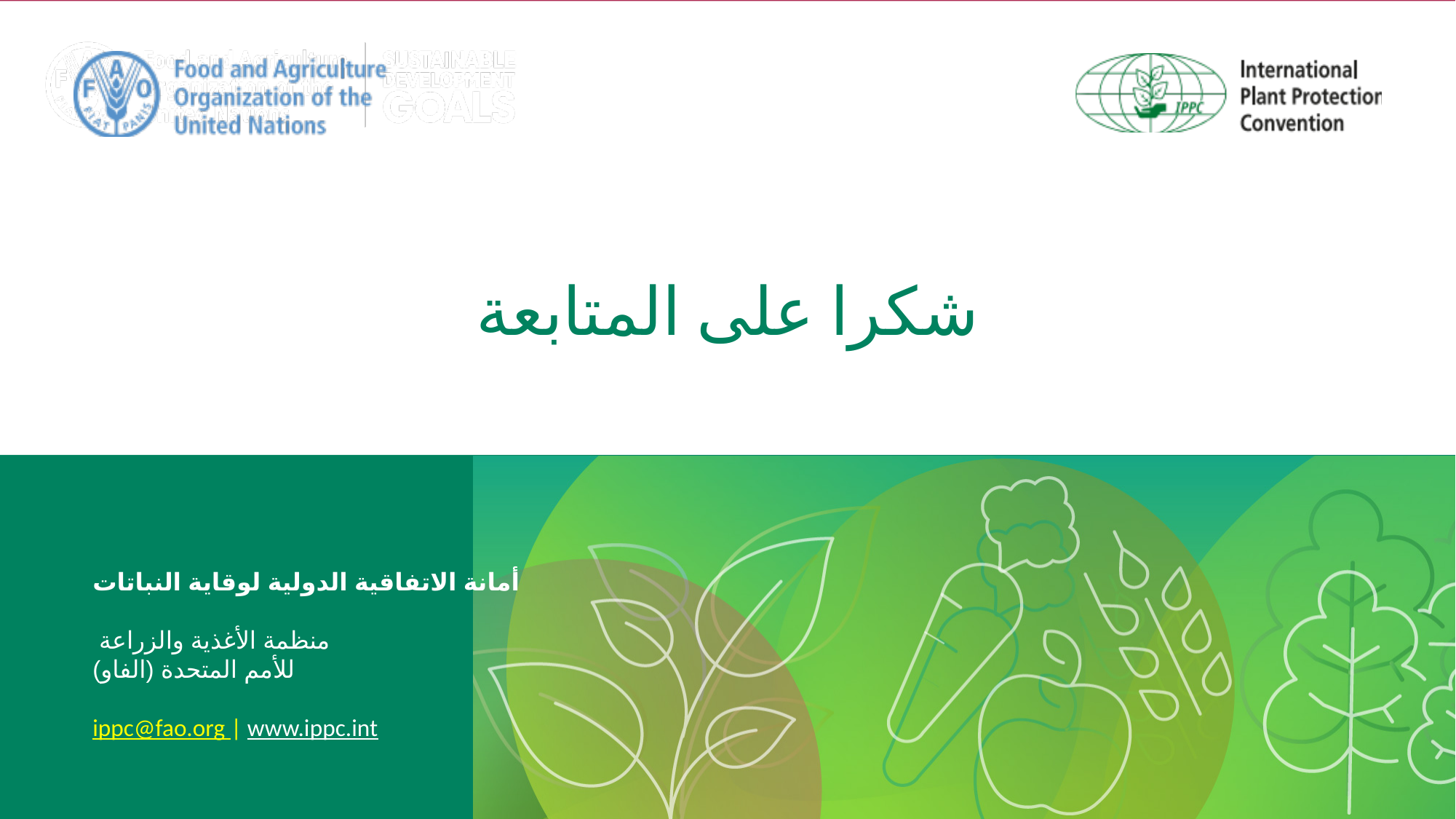

# شكرا على المتابعة
أمانة الاتفاقية الدولية لوقاية النباتات
منظمة الأغذية والزراعة
للأمم المتحدة (الفاو)
ippc@fao.org | www.ippc.int